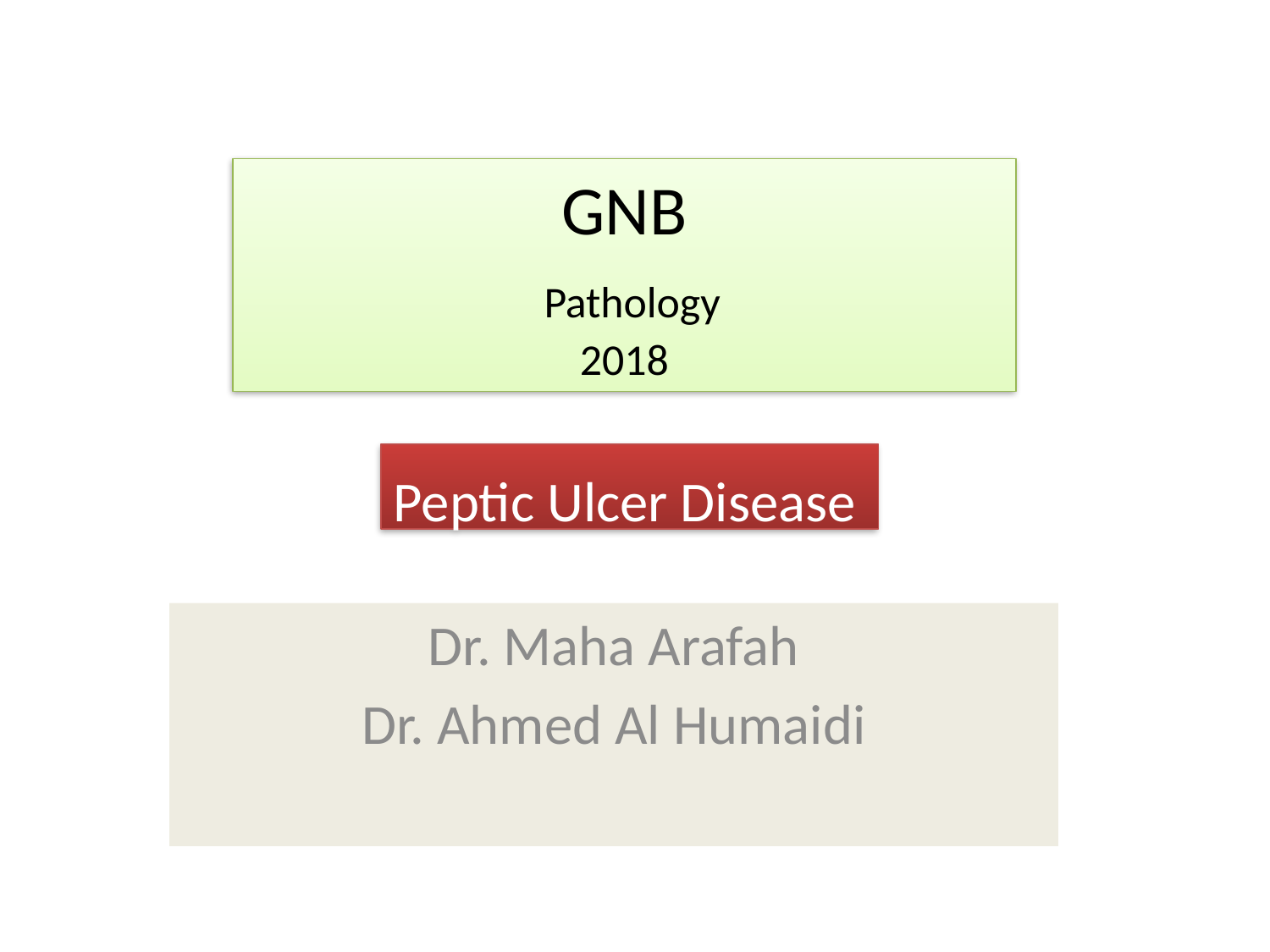

# GNB Pathology 2018

Peptic Ulcer Disease
Dr. Maha Arafah
Dr. Ahmed Al Humaidi